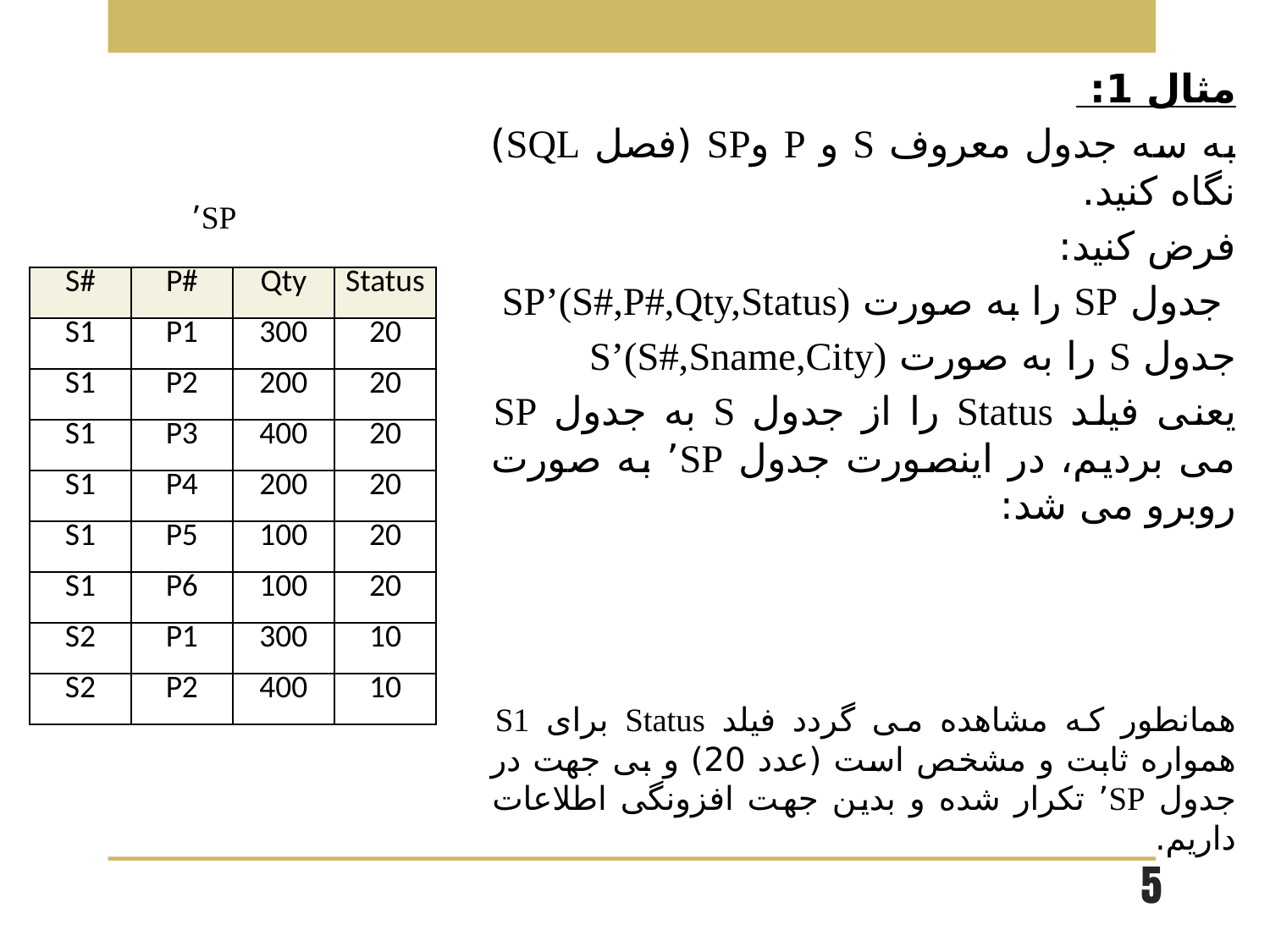

مثال 1:
به سه جدول معروف S و P وSP (فصل SQL) نگاه کنید.
فرض کنید:
 جدول SP را به صورت SP’(S#,P#,Qty,Status)
جدول S را به صورت S’(S#,Sname,City)
یعنی فیلد Status را از جدول S به جدول SP می بردیم، در اینصورت جدول SP’ به صورت روبرو می شد:

همانطور که مشاهده می گردد فیلد Status برای S1 همواره ثابت و مشخص است (عدد 20) و بی جهت در جدول SP’ تکرار شده و بدین جهت افزونگی اطلاعات داریم.
SP’
| S# | P# | Qty | Status |
| --- | --- | --- | --- |
| S1 | P1 | 300 | 20 |
| S1 | P2 | 200 | 20 |
| S1 | P3 | 400 | 20 |
| S1 | P4 | 200 | 20 |
| S1 | P5 | 100 | 20 |
| S1 | P6 | 100 | 20 |
| S2 | P1 | 300 | 10 |
| S2 | P2 | 400 | 10 |
5